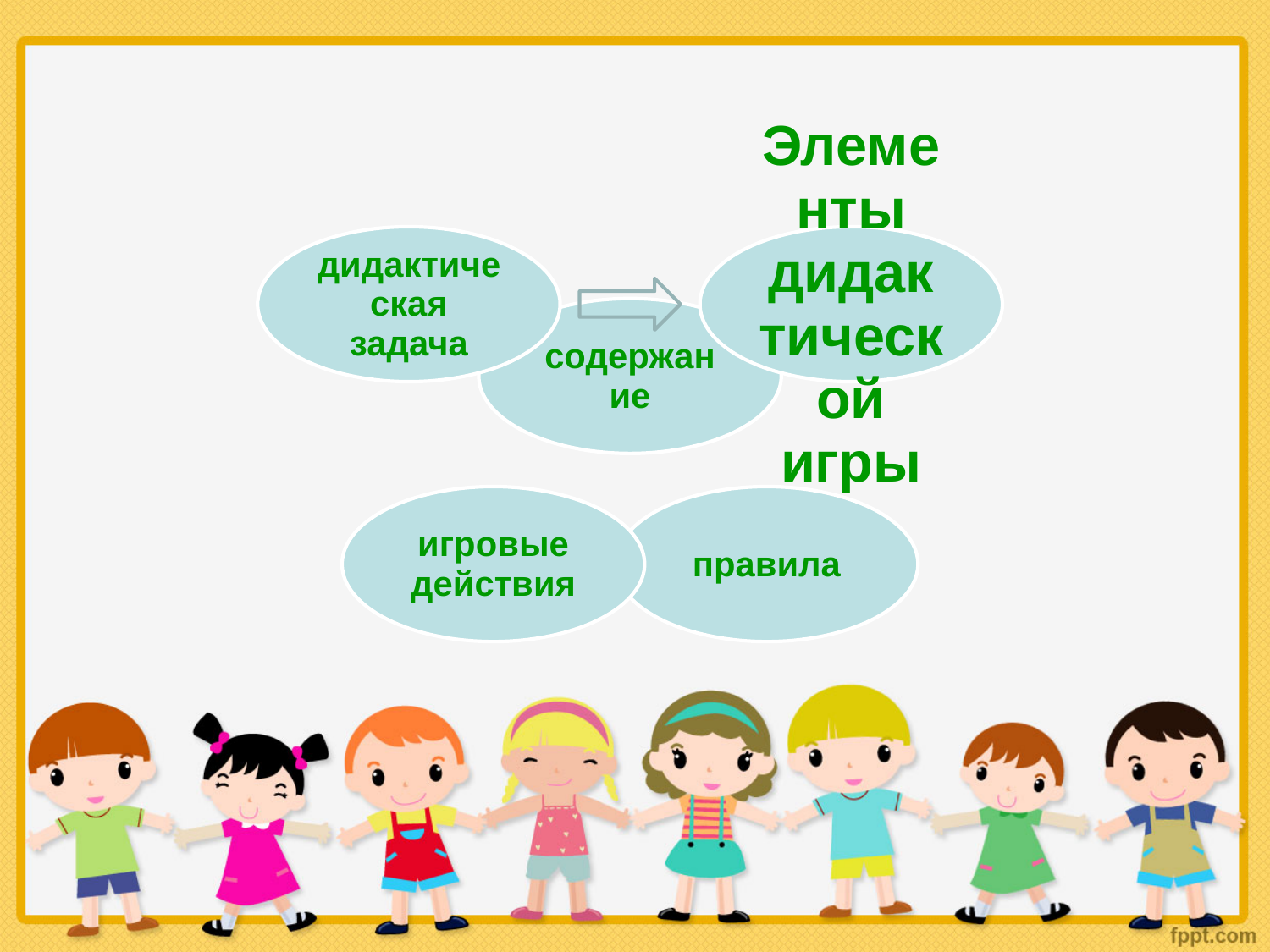

содержание
Элементы дидактической игры
правила
игровые действия
дидактическая задача